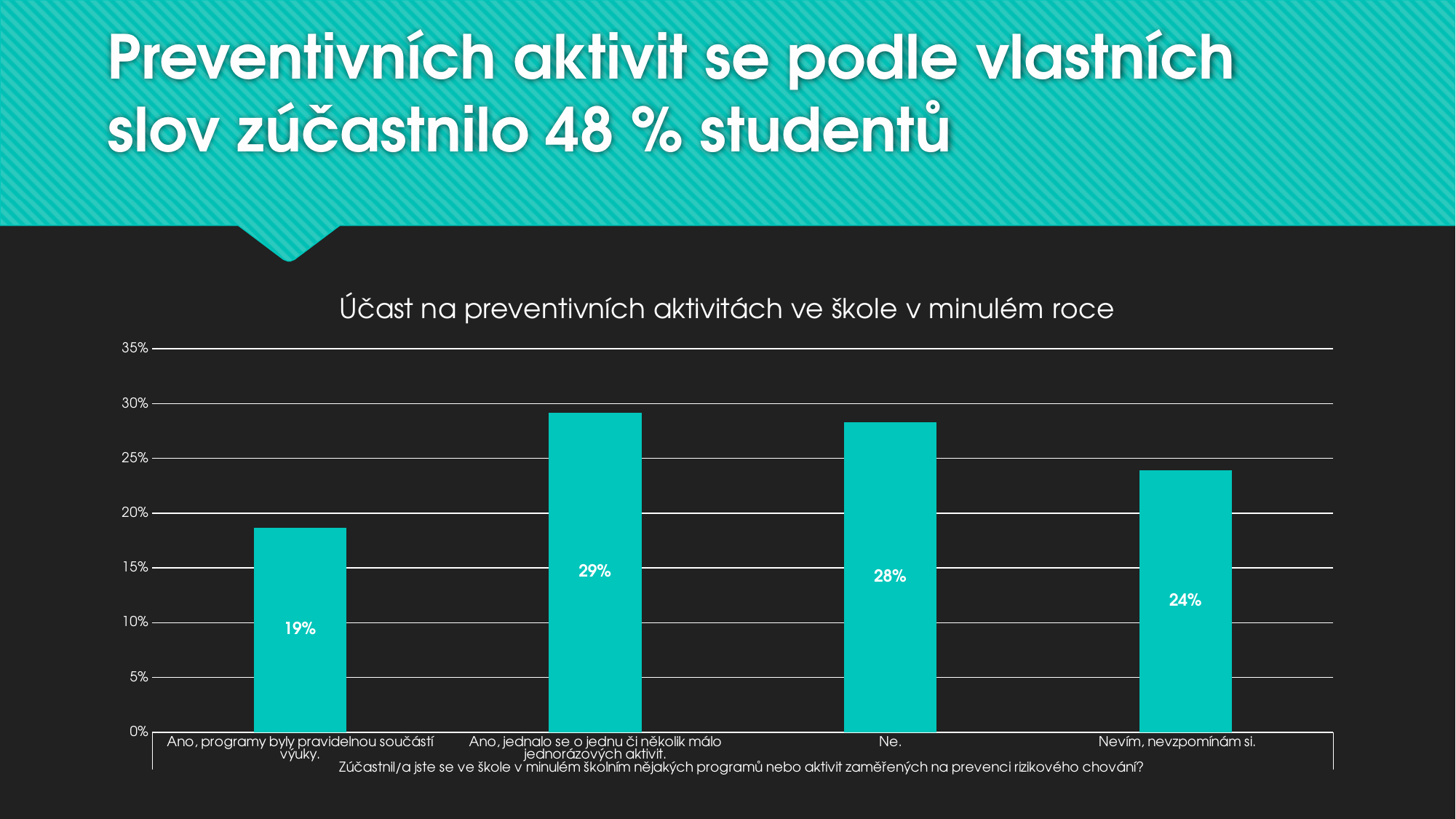

# Preventivních aktivit se podle vlastních slov zúčastnilo 48 % studentů

### Chart: Účast na preventivních aktivitách ve škole v minulém roce

| Category |  |
|---|---|
| Ano, programy byly pravidelnou součástí výuky. | 0.186445726205272 |
| Ano, jednalo se o jednu či několik málo jednorázových aktivit. | 0.291362786436415 |
| Ne. | 0.282956445041727 |
| Nevím, nevzpomínám si.      | 0.239235042316585 |